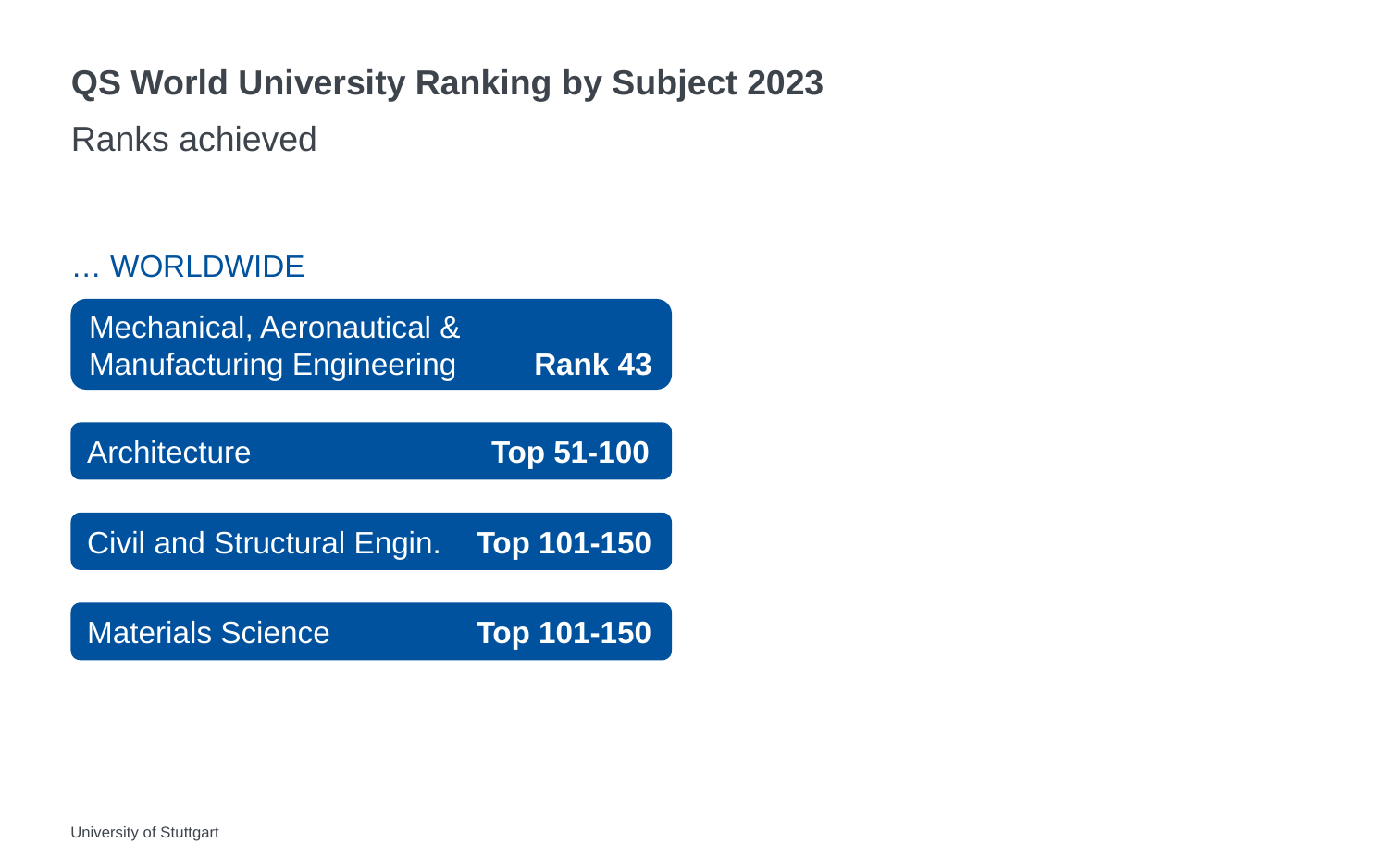

# QS World University Ranking by Subject 2023
Ranks achieved
… worldwide
Mechanical, Aeronautical & Manufacturing Engineering         Rank 43
Architecture                            Top 51-100
Civil and Structural Engin.    Top 101-150
Materials Science                 Top 101-150
University of Stuttgart